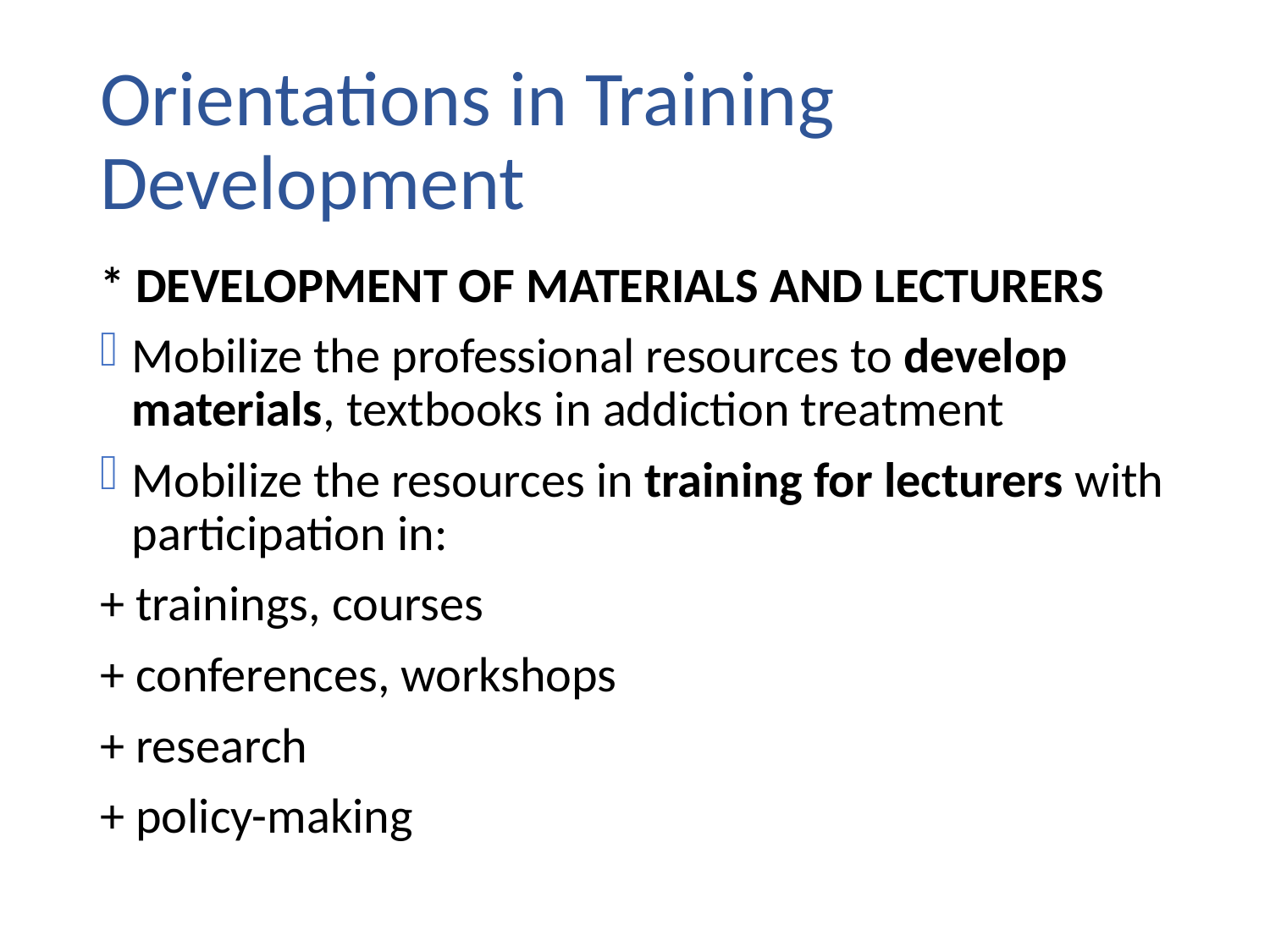

# Orientations in Training Development
* DEVELOPMENT OF MATERIALS AND LECTURERS
Mobilize the professional resources to develop materials, textbooks in addiction treatment
Mobilize the resources in training for lecturers with participation in:
+ trainings, courses
+ conferences, workshops
+ research
+ policy-making